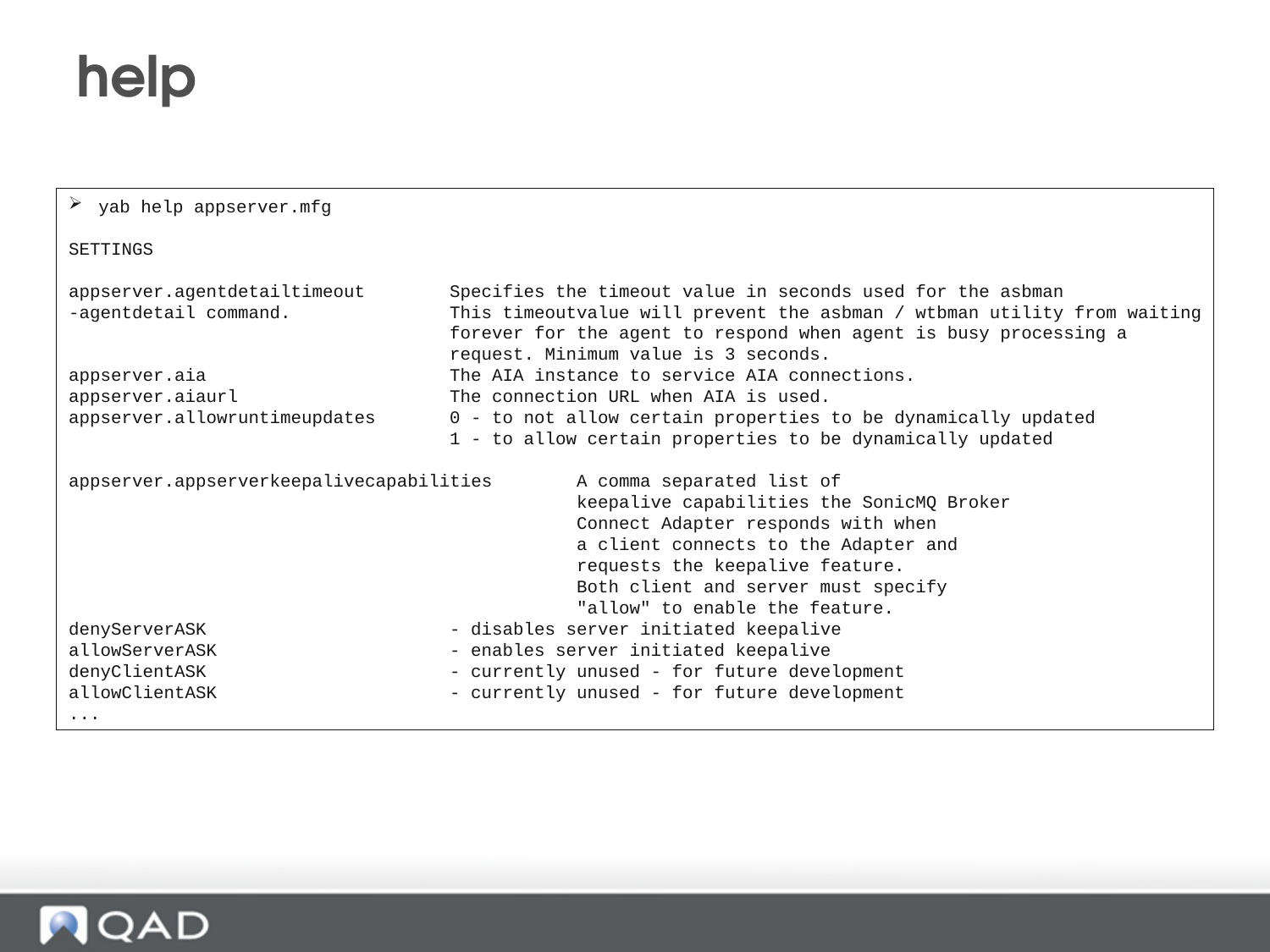

# help
yab help appserver.mfg

SETTINGS

appserver.agentdetailtimeout 	Specifies the timeout value in seconds used for the asbman
-agentdetail command. 		This timeoutvalue will prevent the asbman / wtbman utility from waiting
			forever for the agent to respond when agent is busy processing a
			request. Minimum value is 3 seconds.
appserver.aia 		The AIA instance to service AIA connections.
appserver.aiaurl 		The connection URL when AIA is used.
appserver.allowruntimeupdates 	0 - to not allow certain properties to be dynamically updated
			1 - to allow certain properties to be dynamically updated

appserver.appserverkeepalivecapabilities 	A comma separated list of
				keepalive capabilities the SonicMQ Broker
				Connect Adapter responds with when
				a client connects to the Adapter and
				requests the keepalive feature.
				Both client and server must specify
				"allow" to enable the feature.
denyServerASK 		- disables server initiated keepalive
allowServerASK 		- enables server initiated keepalive
denyClientASK 		- currently unused - for future development
allowClientASK 		- currently unused - for future development
...